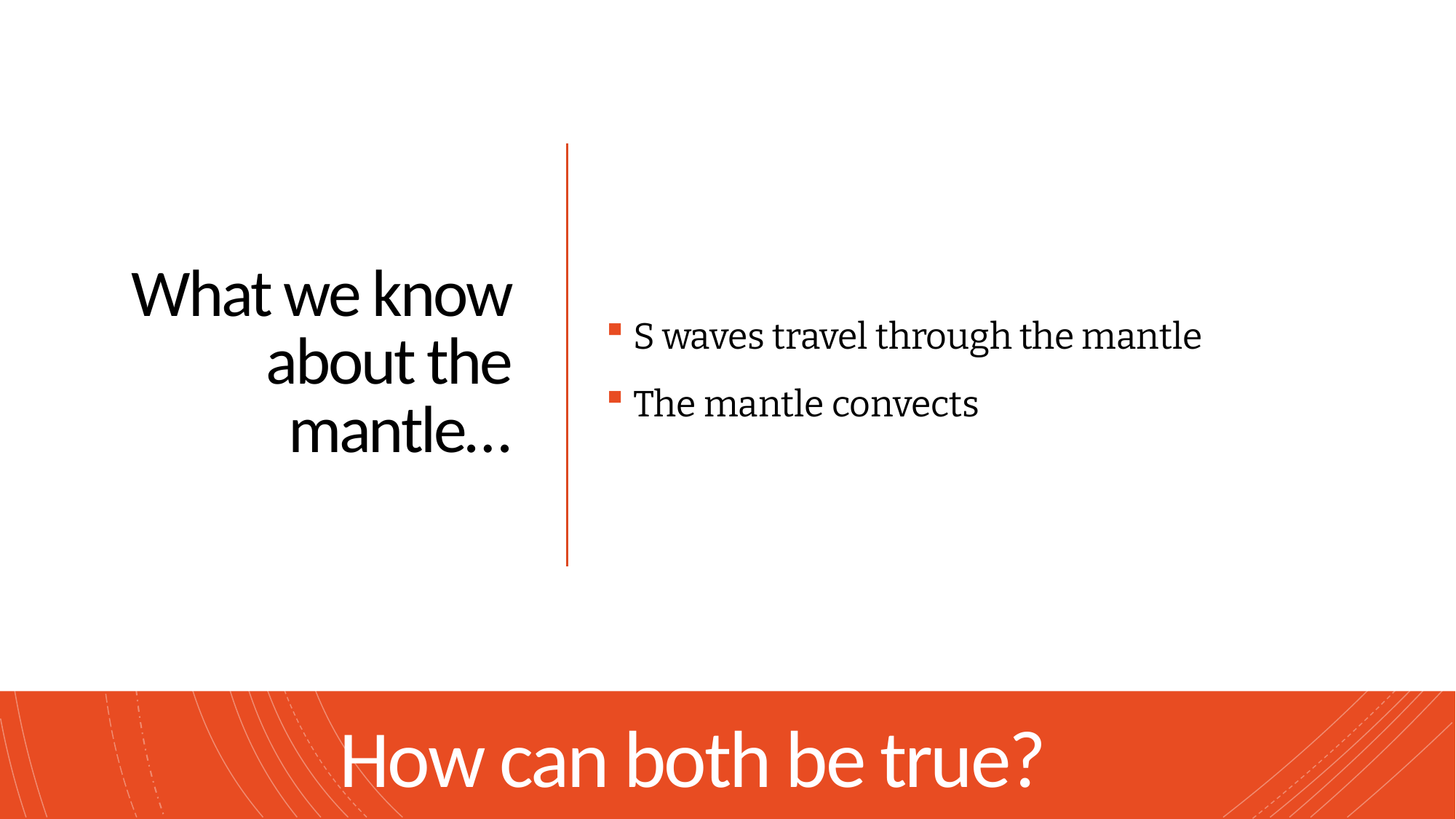

# What we know about the mantle…
S waves travel through the mantle
The mantle convects
How can both be true?